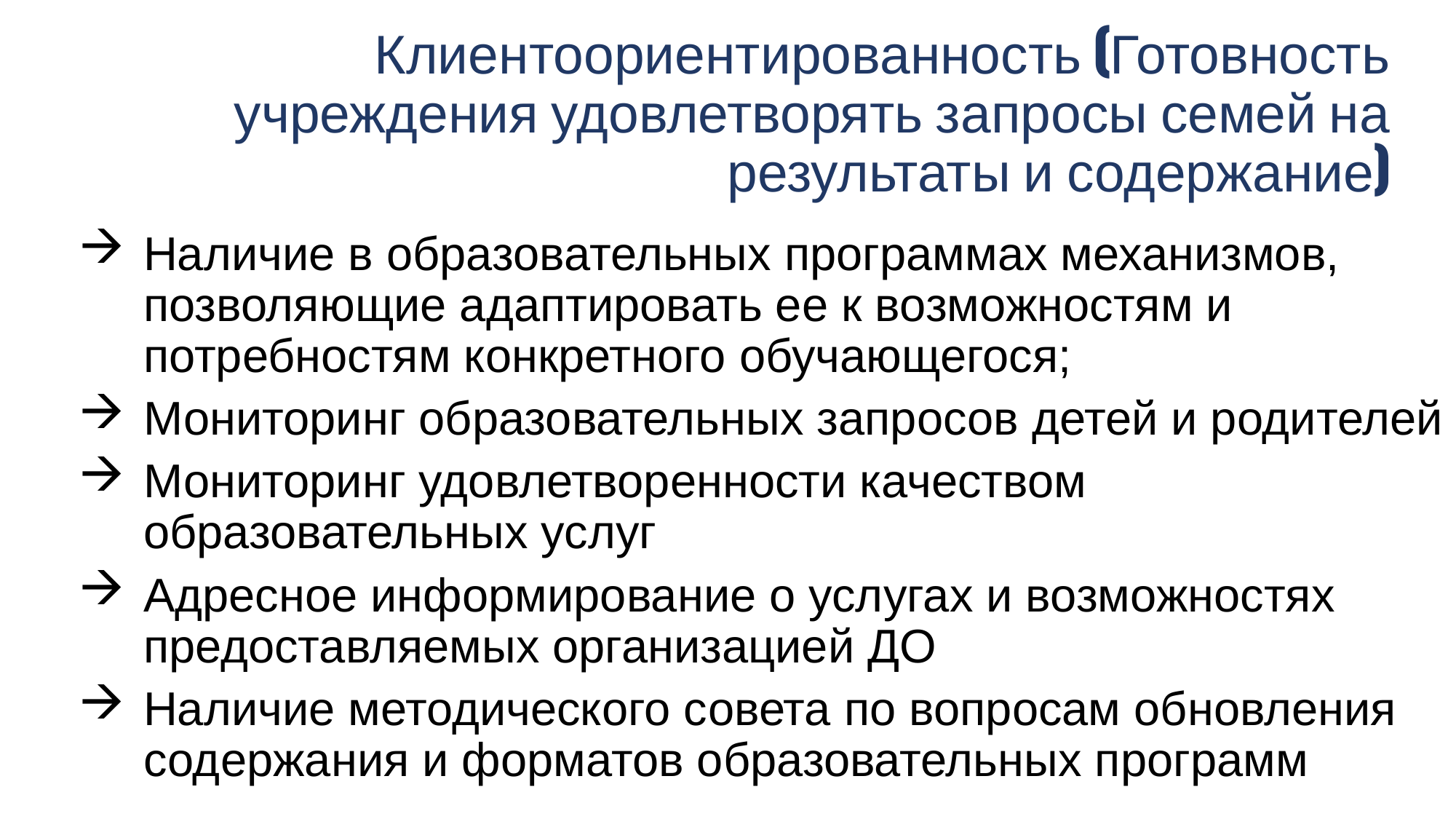

Клиентоориентированность (Готовность учреждения удовлетворять запросы семей на результаты и содержание)
Наличие в образовательных программах механизмов, позволяющие адаптировать ее к возможностям и потребностям конкретного обучающегося;
Мониторинг образовательных запросов детей и родителей
Мониторинг удовлетворенности качеством образовательных услуг
Адресное информирование о услугах и возможностях предоставляемых организацией ДО
Наличие методического совета по вопросам обновления содержания и форматов образовательных программ